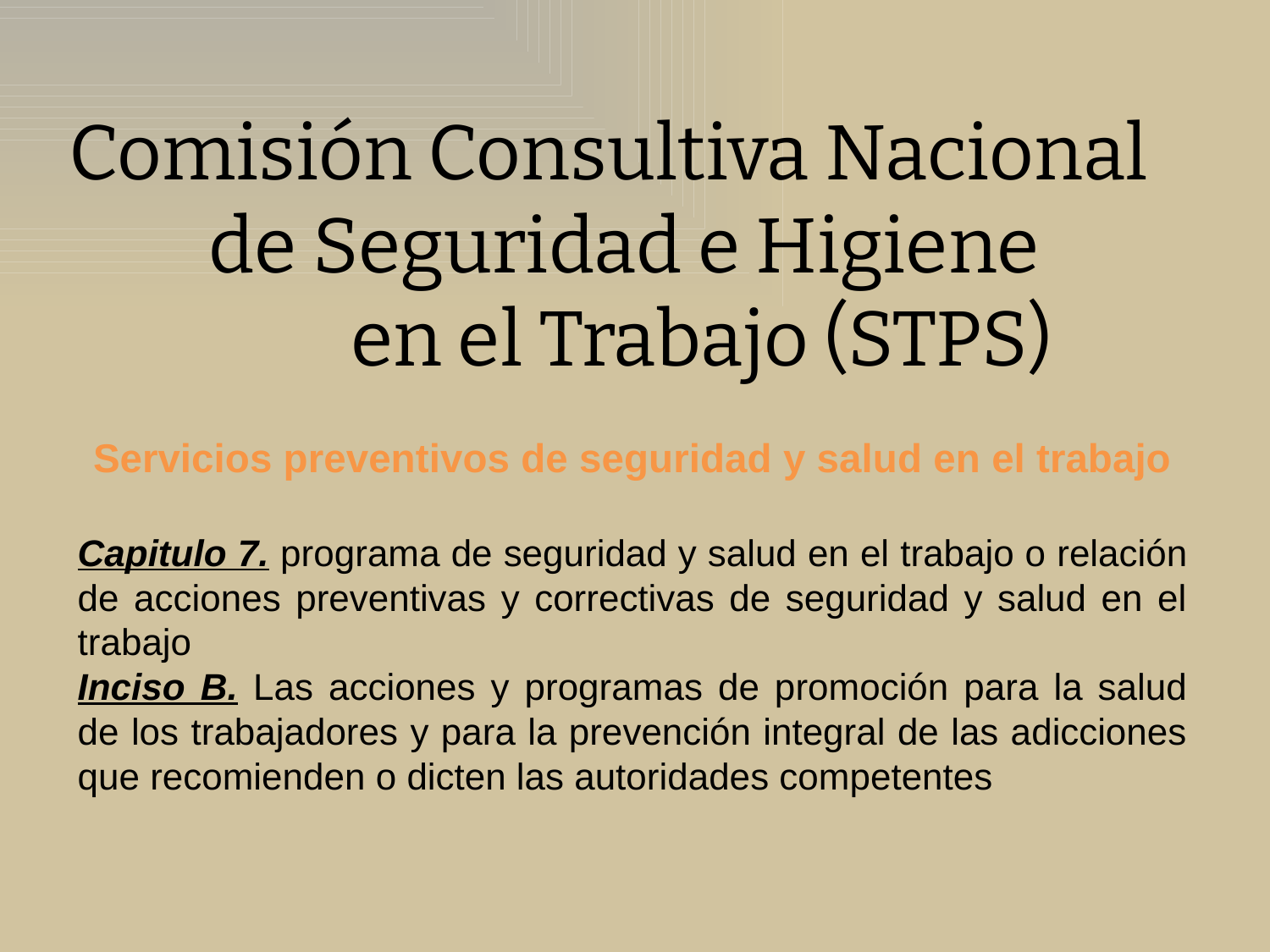

Comisión Consultiva Nacional              de Seguridad e Higiene                    en el Trabajo (STPS)
Servicios preventivos de seguridad y salud en el trabajo

Capitulo 7. programa de seguridad y salud en el trabajo o relación de acciones preventivas y correctivas de seguridad y salud en el trabajo
Inciso B. Las acciones y programas de promoción para la salud de los trabajadores y para la prevención integral de las adicciones que recomienden o dicten las autoridades competentes